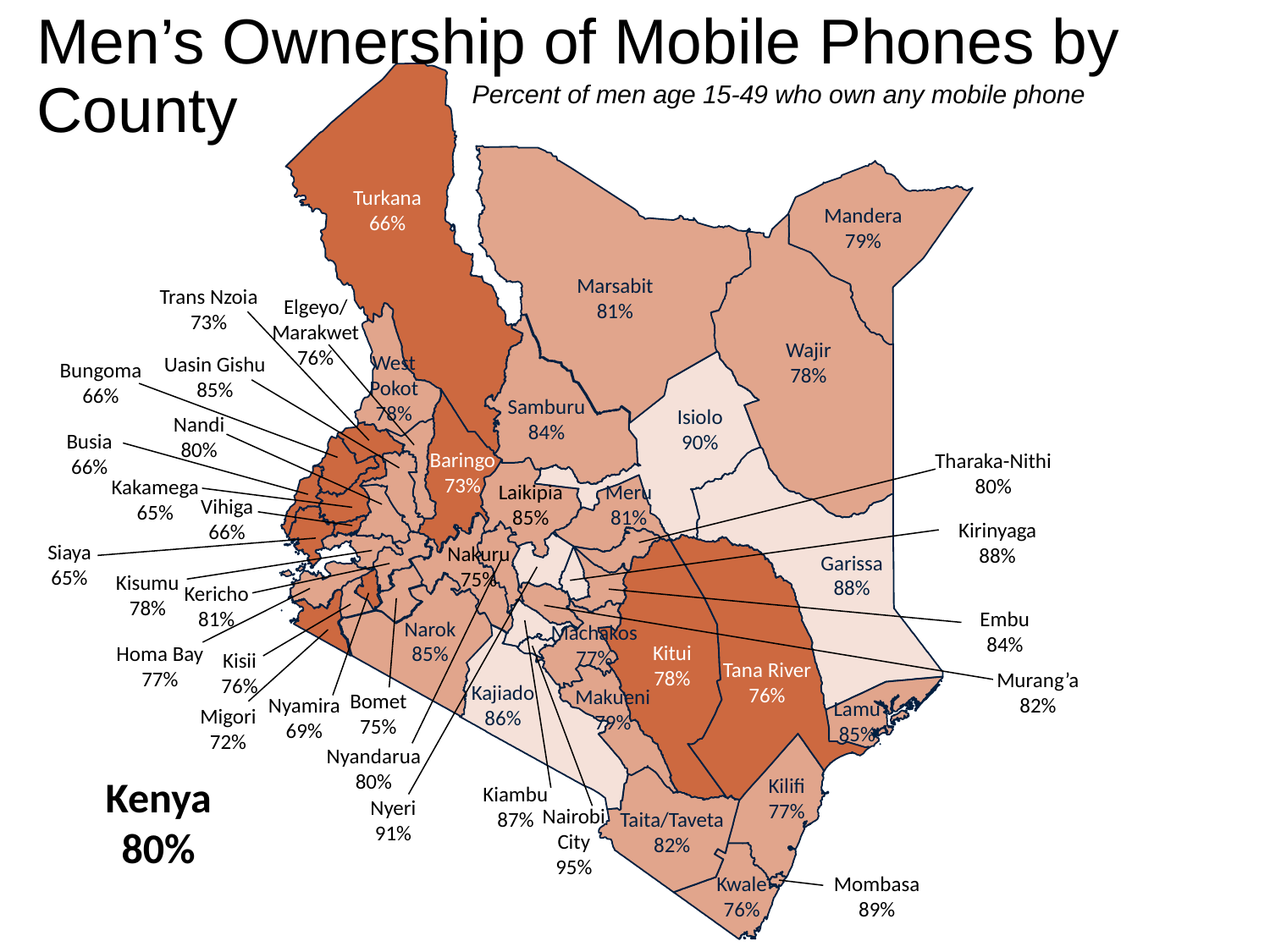

Men’s Ownership of Mobile Phones by County

Percent of men age 15-49 who own any mobile phone

Turkana
66%
Mandera
79%

Marsabit
81%
Trans Nzoia
73%
Elgeyo/ Marakwet
76%

Wajir
78%
West Pokot
78%
Uasin Gishu
85%
Bungoma
66%

Samburu
84%

Isiolo
90%
Nandi
80%

Busia
66%

Baringo
73%
Tharaka-Nithi
80%

Kakamega
65%
Laikipia
85%
Meru
81%

Vihiga
66%

Kirinyaga
88%

Siaya
65%

Nakuru
75%

Garissa
88%

Kisumu
78%

Kericho
81%

Embu
84%

Narok
85%
Machakos
77%

Kitui
78%
Homa Bay
77%

Kisii
76%
Tana River
76%
Murang’a
82%

Kajiado
86%

Makueni
79%
Bomet
75%
Nyamira
69%
Lamu
85%
Migori
72%

Nyandarua
80%
Kenya
80%

Kilifi
77%
Kiambu
87%
Nyeri
91%

Nairobi
City
95%
Taita/Taveta
82%

Mombasa
89%
Kwale
76%